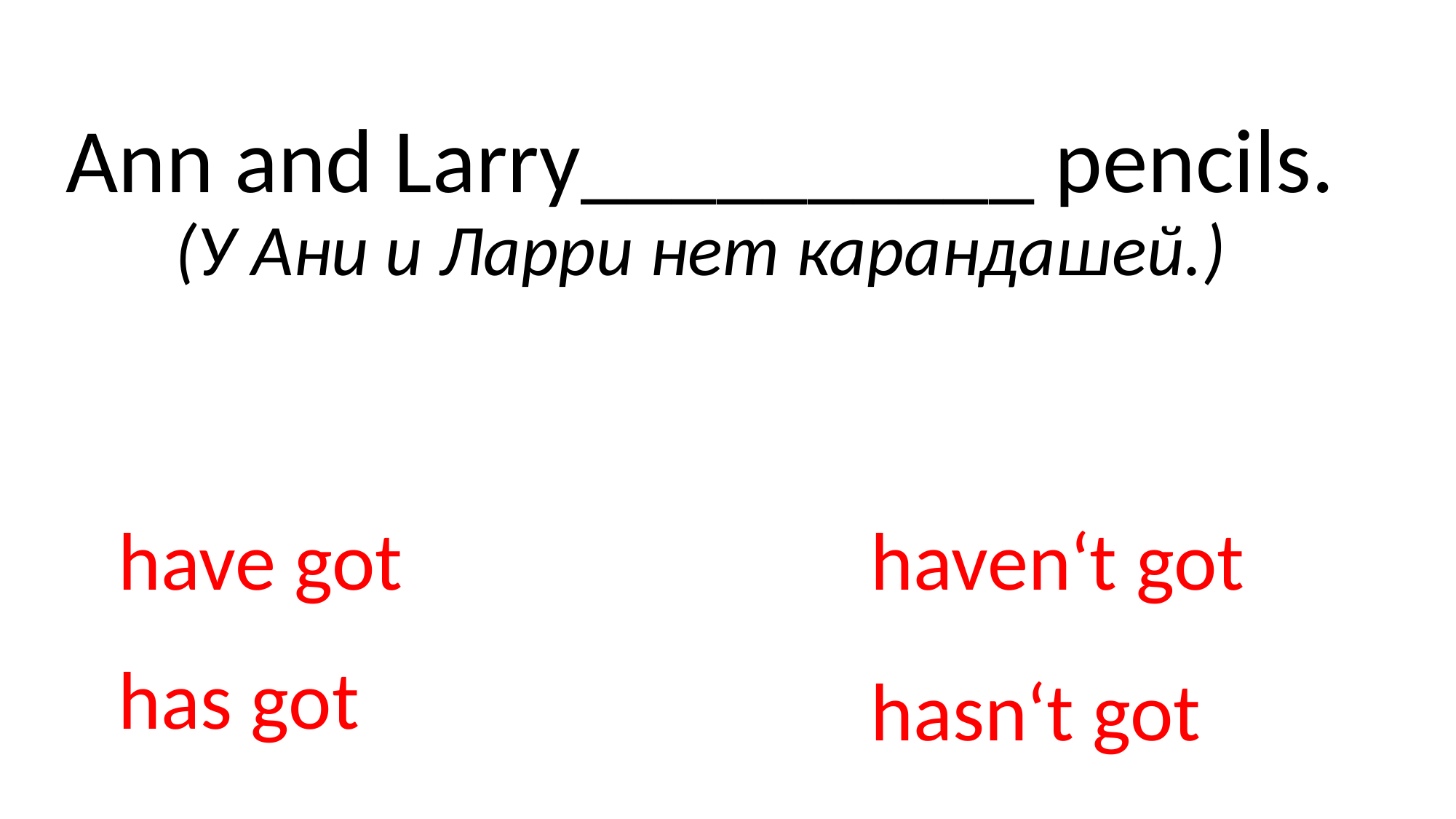

# Ann and Larry__________ pencils. (У Ани и Ларри нет карандашей.)
have got
haven‘t got
has got
hasn‘t got